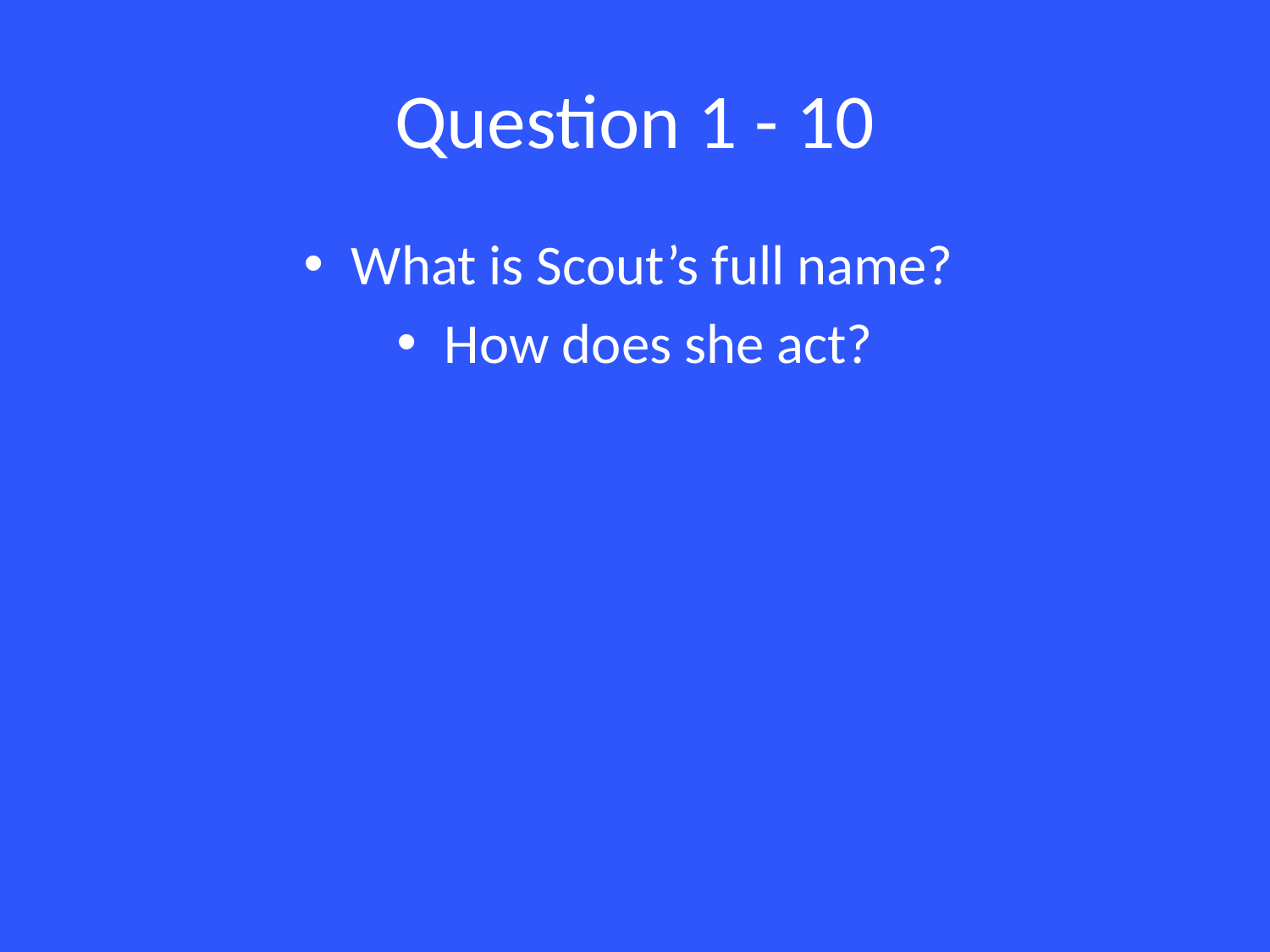

# Question 1 - 10
What is Scout’s full name?
How does she act?